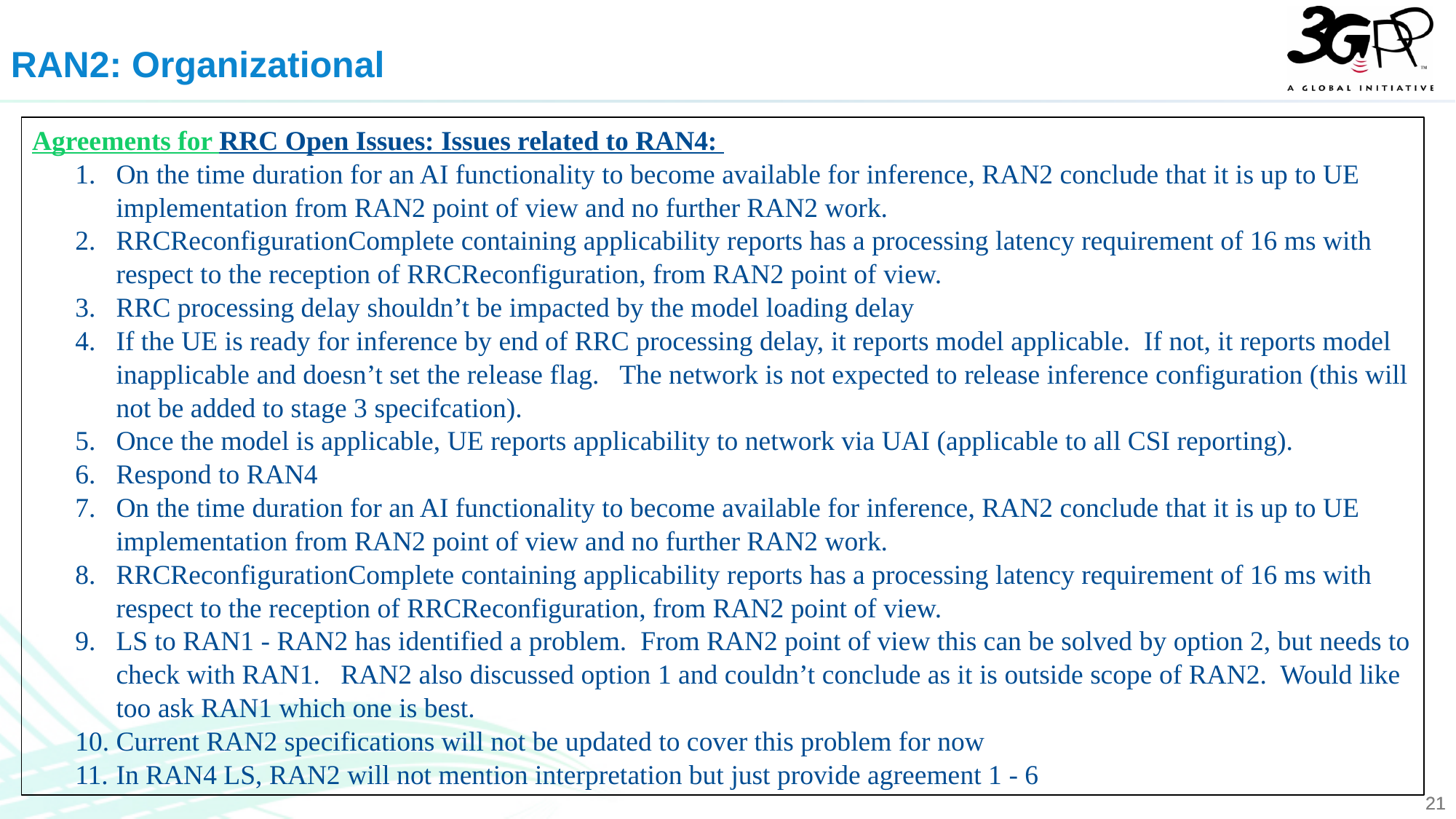

RAN2: Organizational
Agreements for RRC Open Issues: Issues related to RAN4:
On the time duration for an AI functionality to become available for inference, RAN2 conclude that it is up to UE implementation from RAN2 point of view and no further RAN2 work.
RRCReconfigurationComplete containing applicability reports has a processing latency requirement of 16 ms with respect to the reception of RRCReconfiguration, from RAN2 point of view.
RRC processing delay shouldn’t be impacted by the model loading delay
If the UE is ready for inference by end of RRC processing delay, it reports model applicable.  If not, it reports model inapplicable and doesn’t set the release flag.   The network is not expected to release inference configuration (this will not be added to stage 3 specifcation).
Once the model is applicable, UE reports applicability to network via UAI (applicable to all CSI reporting).
Respond to RAN4
On the time duration for an AI functionality to become available for inference, RAN2 conclude that it is up to UE implementation from RAN2 point of view and no further RAN2 work.
RRCReconfigurationComplete containing applicability reports has a processing latency requirement of 16 ms with respect to the reception of RRCReconfiguration, from RAN2 point of view.
LS to RAN1 - RAN2 has identified a problem.  From RAN2 point of view this can be solved by option 2, but needs to check with RAN1.   RAN2 also discussed option 1 and couldn’t conclude as it is outside scope of RAN2.  Would like too ask RAN1 which one is best.
Current RAN2 specifications will not be updated to cover this problem for now
In RAN4 LS, RAN2 will not mention interpretation but just provide agreement 1 - 6